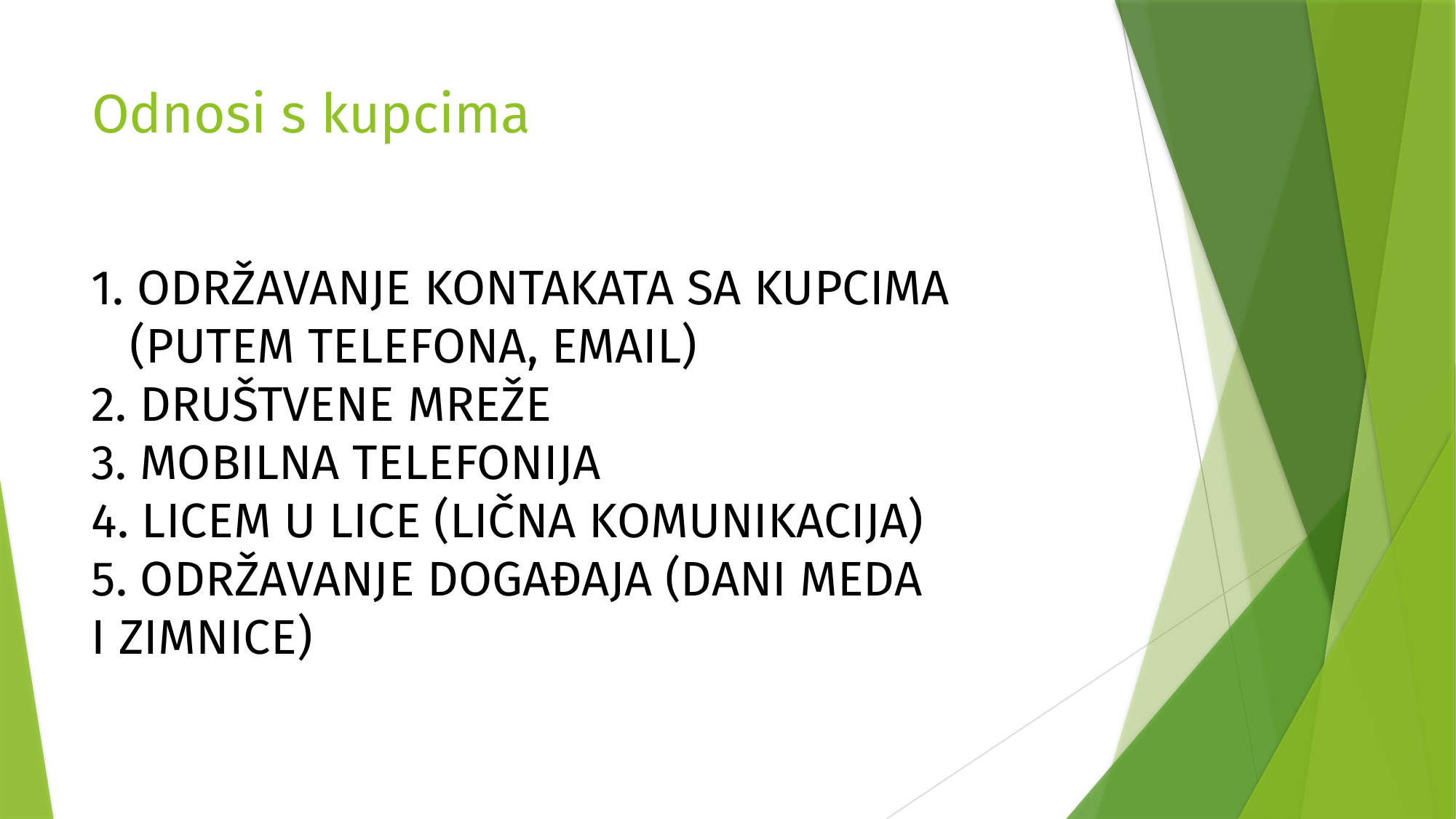

# Odnosi s kupcima
1. ODRŽAVANJE KONTAKATA SA KUPCIMA
   (PUTEM TELEFONA, EMAIL)
2. DRUŠTVENE MREŽE
3. MOBILNA TELEFONIJA
4. LICEM U LICE (LIČNA KOMUNIKACIJA)
5. ODRŽAVANJE DOGAĐAJA (DANI MEDA
I ZIMNICE)